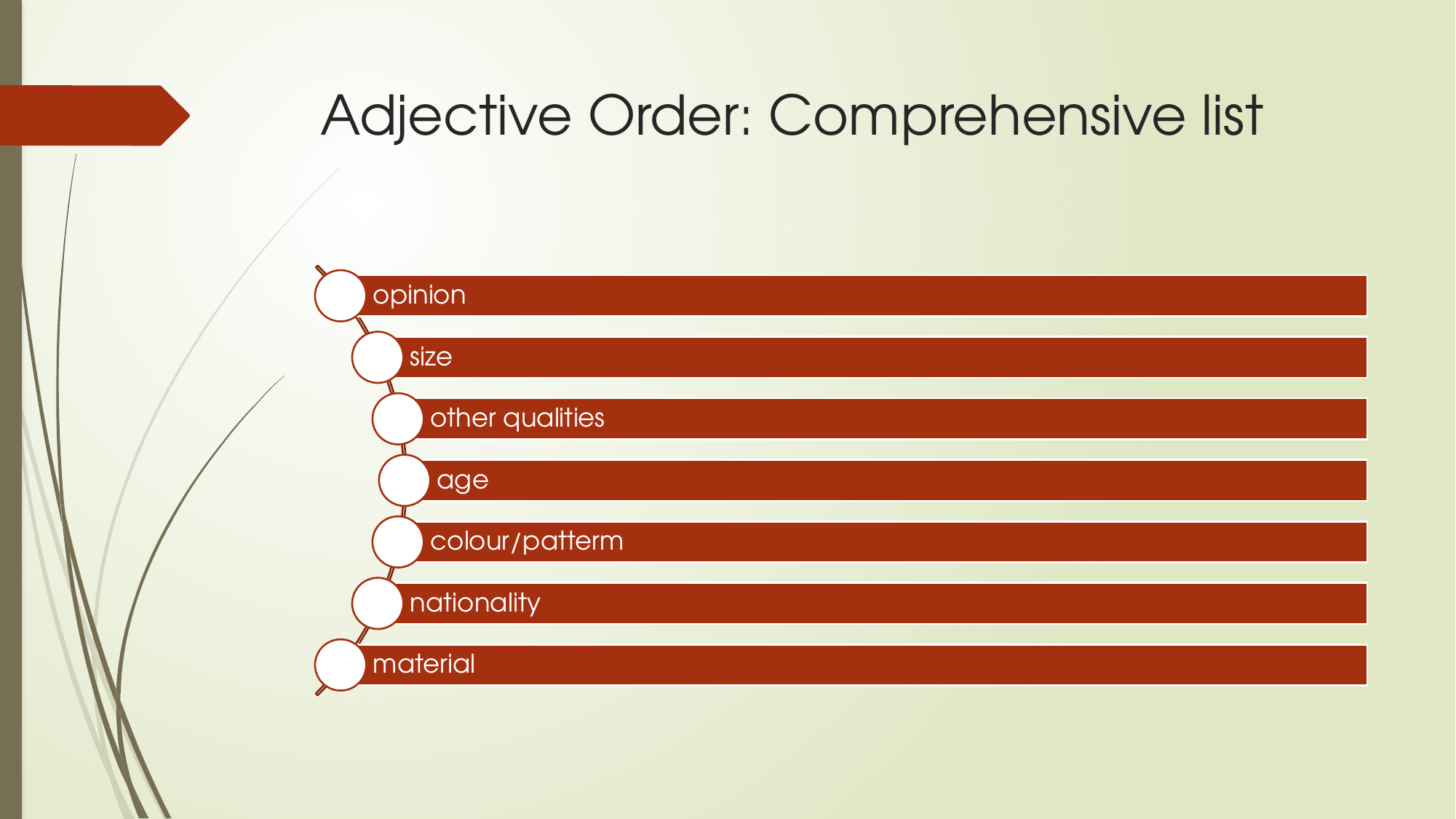

# Adjective Order: Comprehensive list
opinion
size
other qualities
age
colour/patterm
nationality
material